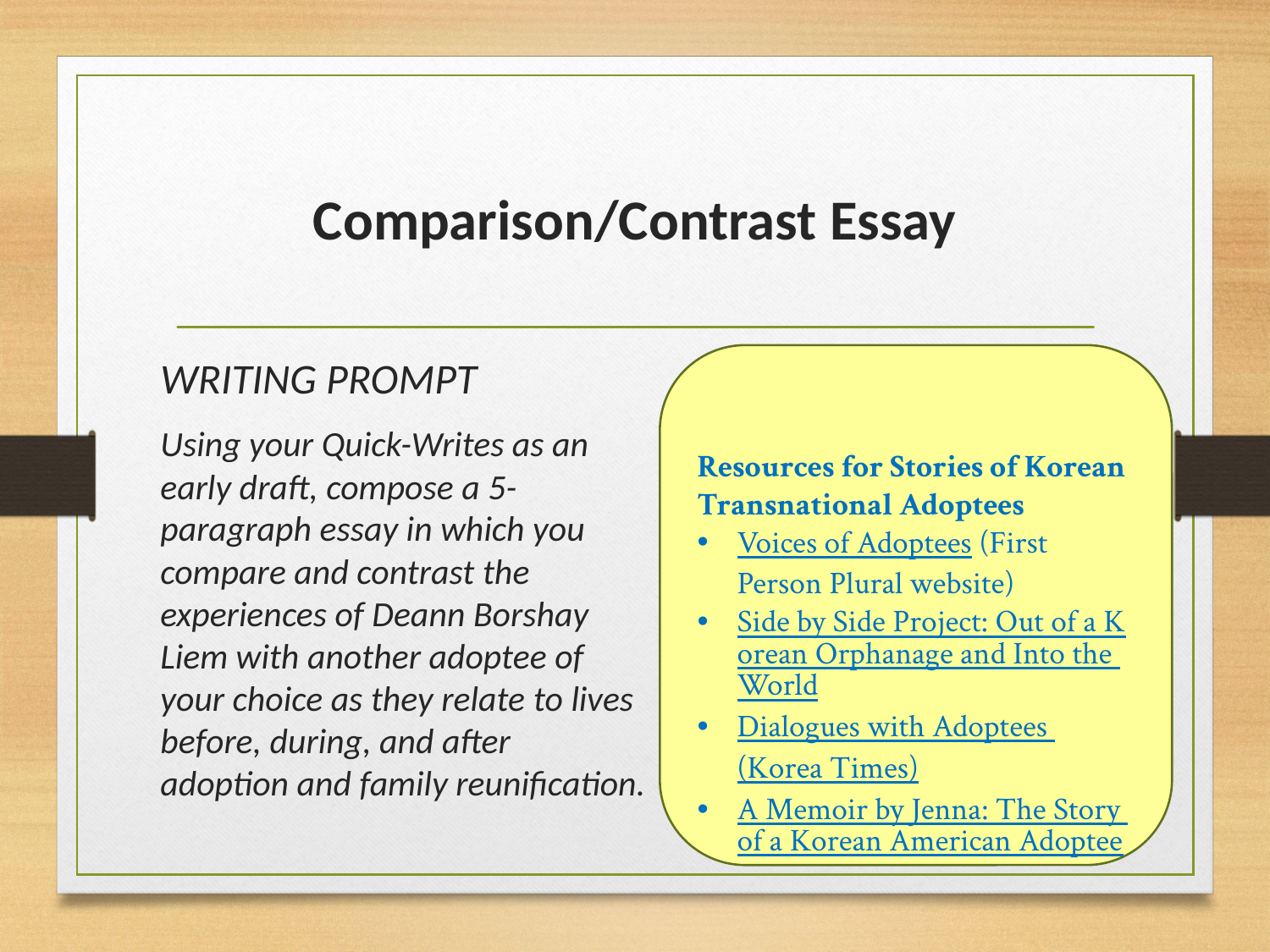

# Comparison/Contrast Essay
Resources for Stories of Korean Transnational Adoptees
Voices of Adoptees (First Person Plural website)
Side by Side Project: Out of a Korean Orphanage and Into the World
Dialogues with Adoptees (Korea Times)
A Memoir by Jenna: The Story of a Korean American Adoptee
WRITING PROMPT
Using your Quick-Writes as an early draft, compose a 5-paragraph essay in which you compare and contrast the experiences of Deann Borshay Liem with another adoptee of your choice as they relate to lives before, during, and after adoption and family reunification.